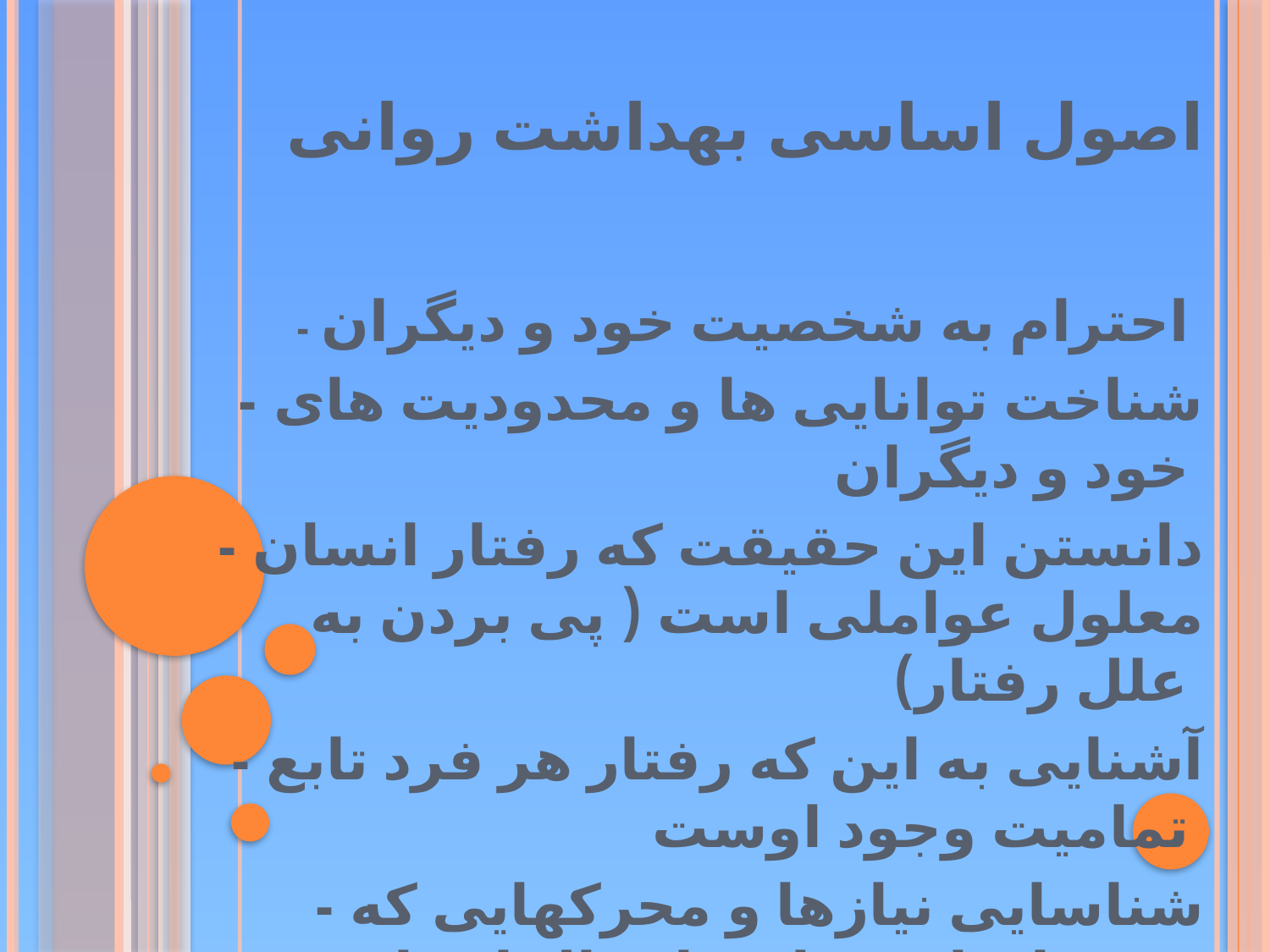

# اصول اساسی بهداشت روانی

- احترام به شخصیت خود و دیگران
- شناخت توانایی ها و محدودیت های خود و دیگران
- دانستن این حقیقت که رفتار انسان معلول عواملی است ( پی بردن به علل رفتار)
- آشنایی به این که رفتار هر فرد تابع تمامیت وجود اوست
- شناسایی نیازها و محرکهایی که سبب ایجاد رفتار و اعمال انسان می شود